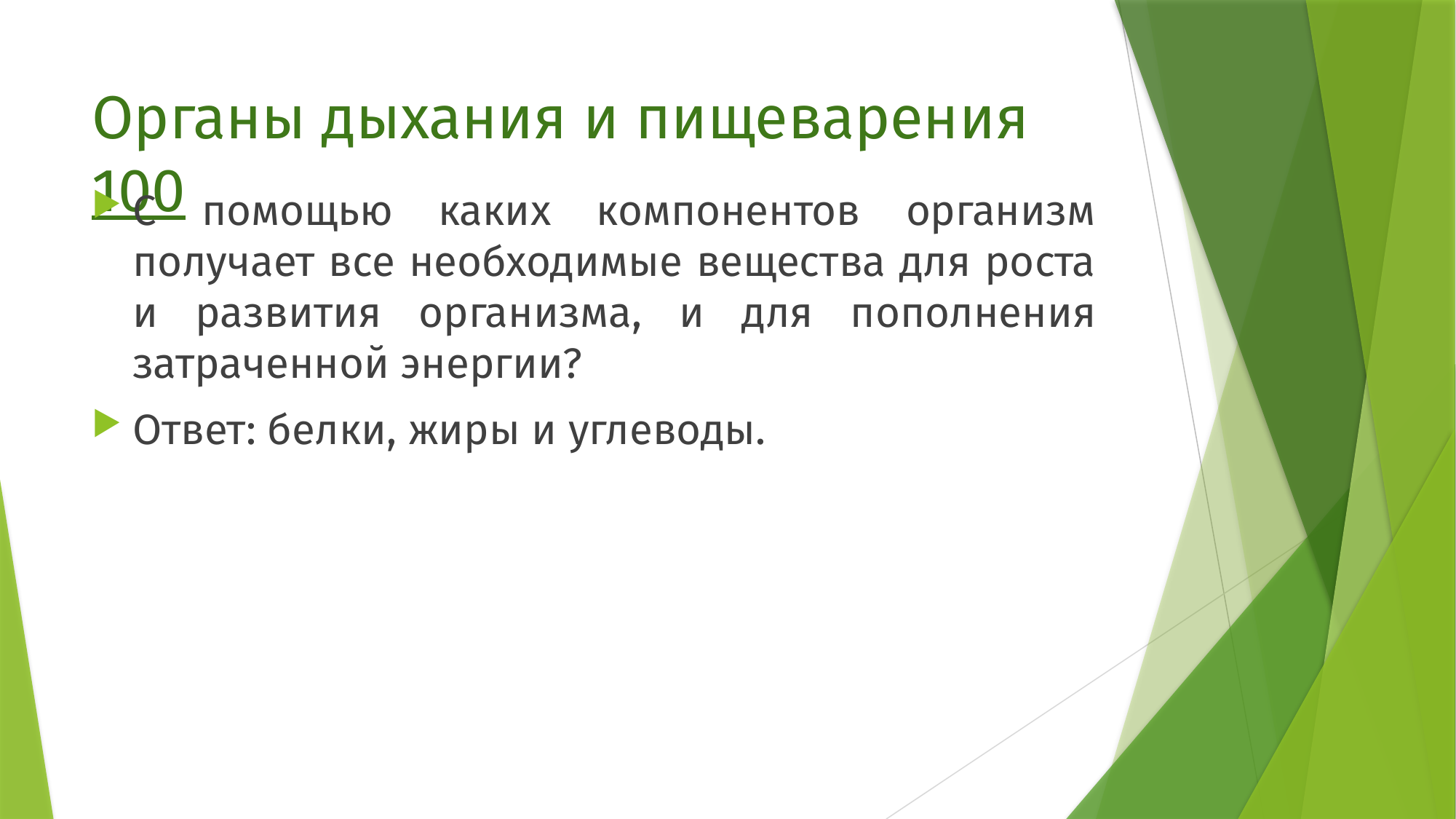

# Органы дыхания и пищеварения  100
С помощью каких компонентов организм получает все необходимые вещества для роста и развития организма, и для пополнения затраченной энергии?
Ответ: белки, жиры и углеводы.